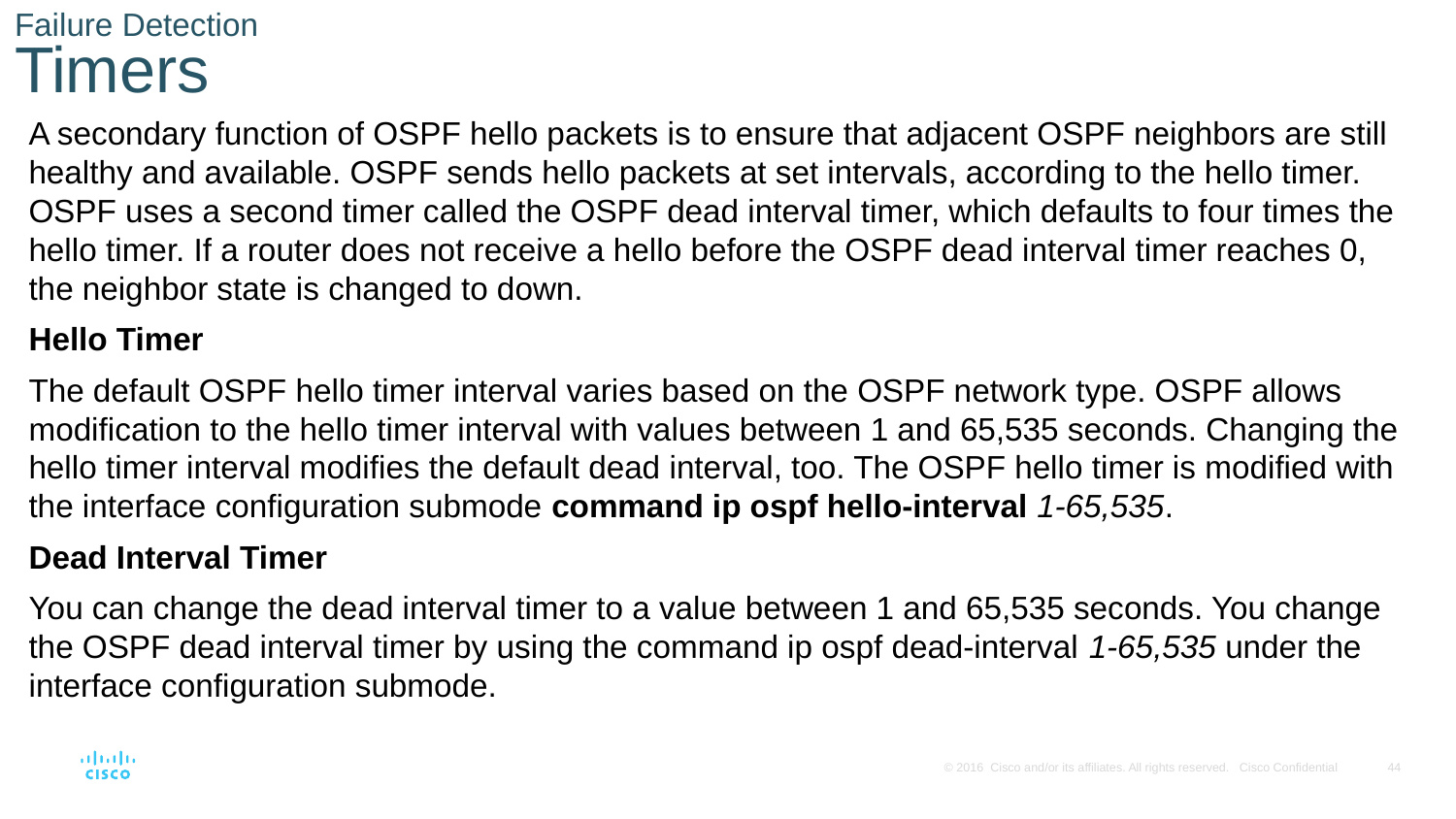

# Failure Detection Timers
A secondary function of OSPF hello packets is to ensure that adjacent OSPF neighbors are still healthy and available. OSPF sends hello packets at set intervals, according to the hello timer. OSPF uses a second timer called the OSPF dead interval timer, which defaults to four times the hello timer. If a router does not receive a hello before the OSPF dead interval timer reaches 0, the neighbor state is changed to down.
Hello Timer
The default OSPF hello timer interval varies based on the OSPF network type. OSPF allows modification to the hello timer interval with values between 1 and 65,535 seconds. Changing the hello timer interval modifies the default dead interval, too. The OSPF hello timer is modified with the interface configuration submode command ip ospf hello-interval 1-65,535.
Dead Interval Timer
You can change the dead interval timer to a value between 1 and 65,535 seconds. You change the OSPF dead interval timer by using the command ip ospf dead-interval 1-65,535 under the interface configuration submode.